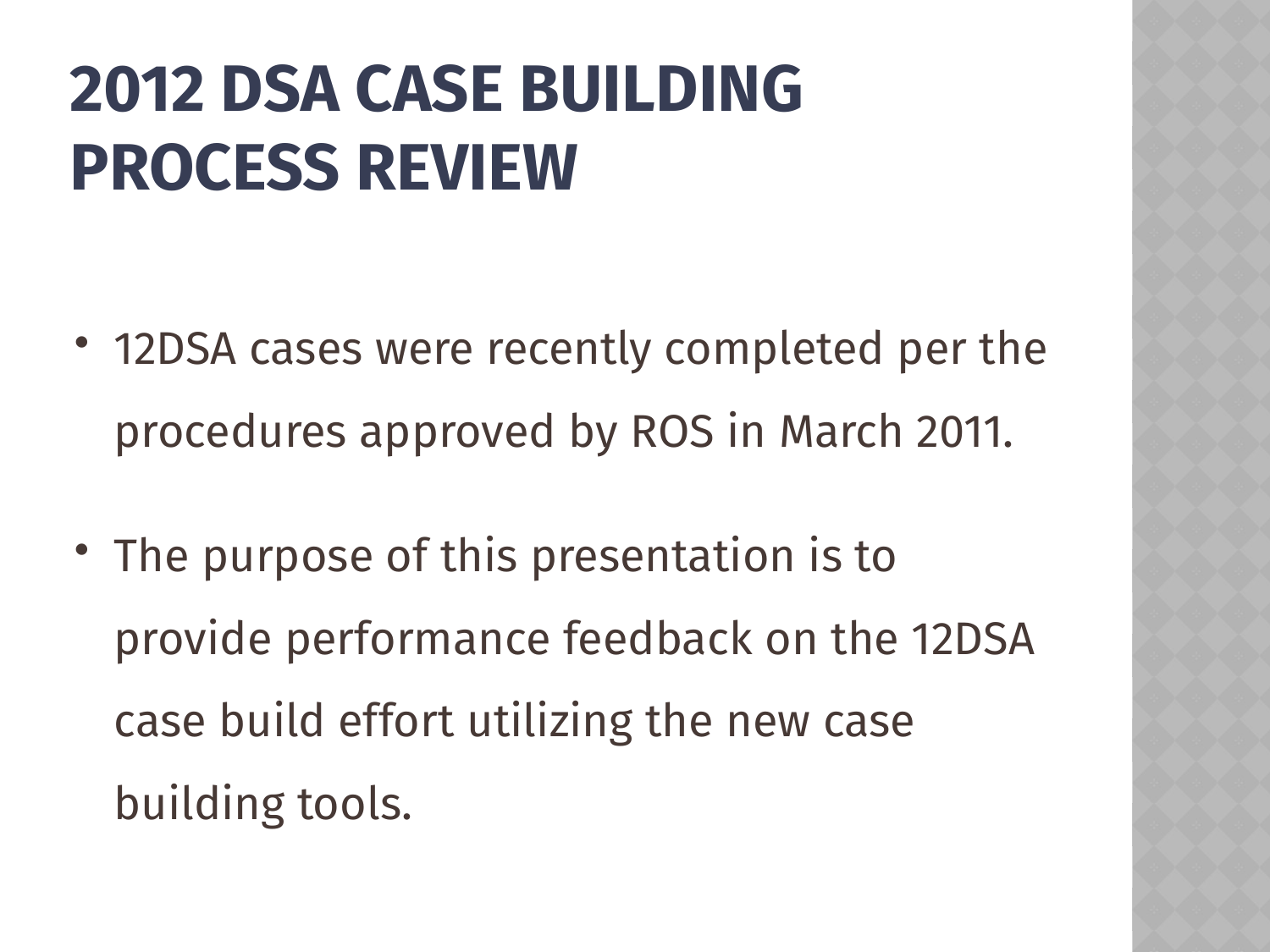

# 2012 DSA Case Building Process Review
12DSA cases were recently completed per the procedures approved by ROS in March 2011.
The purpose of this presentation is to provide performance feedback on the 12DSA case build effort utilizing the new case building tools.